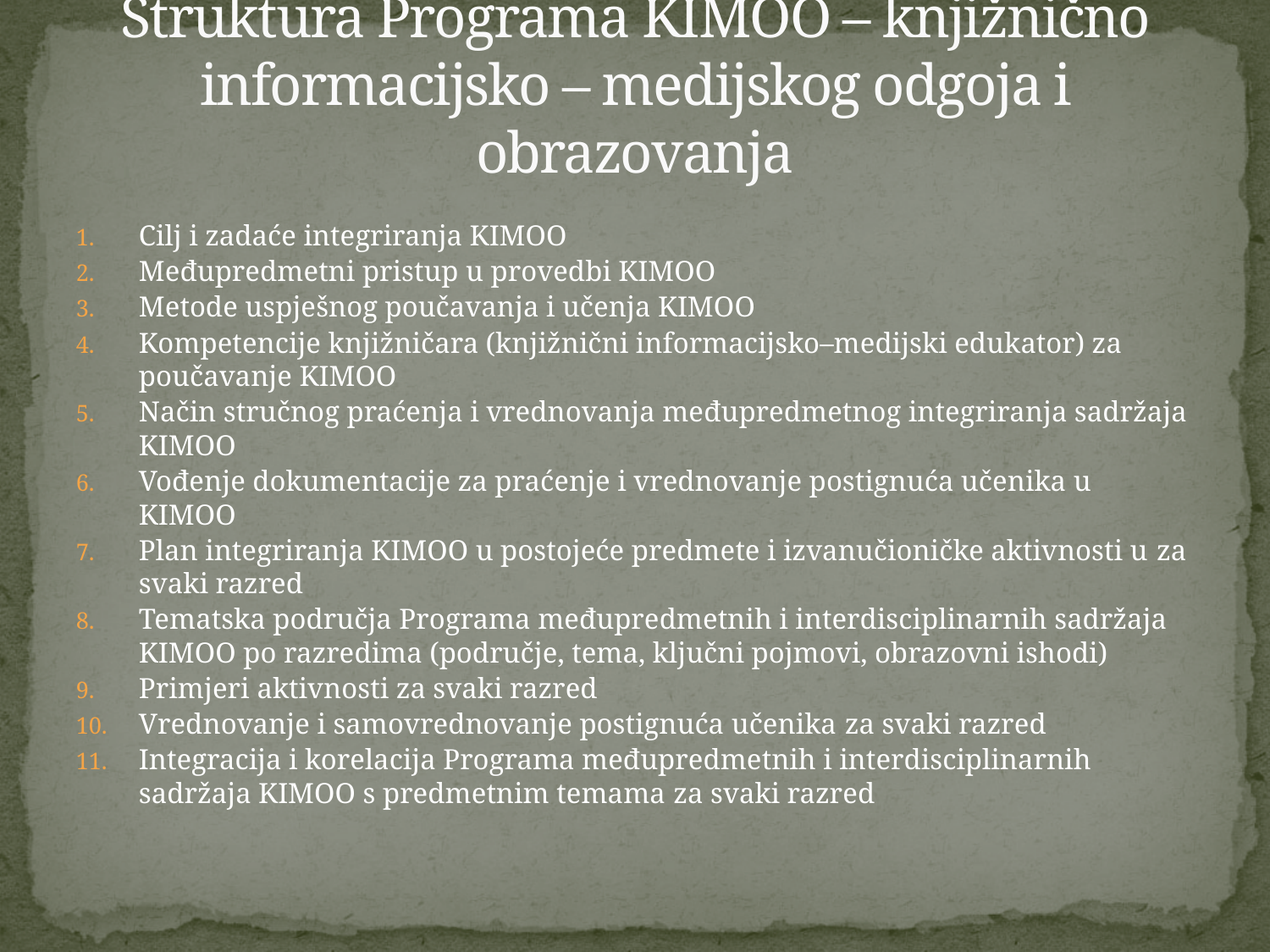

# Struktura Programa KIMOO – knjižnično informacijsko – medijskog odgoja i obrazovanja
Cilj i zadaće integriranja KIMOO
Međupredmetni pristup u provedbi KIMOO
Metode uspješnog poučavanja i učenja KIMOO
Kompetencije knjižničara (knjižnični informacijsko–medijski edukator) za poučavanje KIMOO
Način stručnog praćenja i vrednovanja međupredmetnog integriranja sadržaja KIMOO
Vođenje dokumentacije za praćenje i vrednovanje postignuća učenika u KIMOO
Plan integriranja KIMOO u postojeće predmete i izvanučioničke aktivnosti u za svaki razred
Tematska područja Programa međupredmetnih i interdisciplinarnih sadržaja KIMOO po razredima (područje, tema, ključni pojmovi, obrazovni ishodi)
Primjeri aktivnosti za svaki razred
Vrednovanje i samovrednovanje postignuća učenika za svaki razred
Integracija i korelacija Programa međupredmetnih i interdisciplinarnih sadržaja KIMOO s predmetnim temama za svaki razred